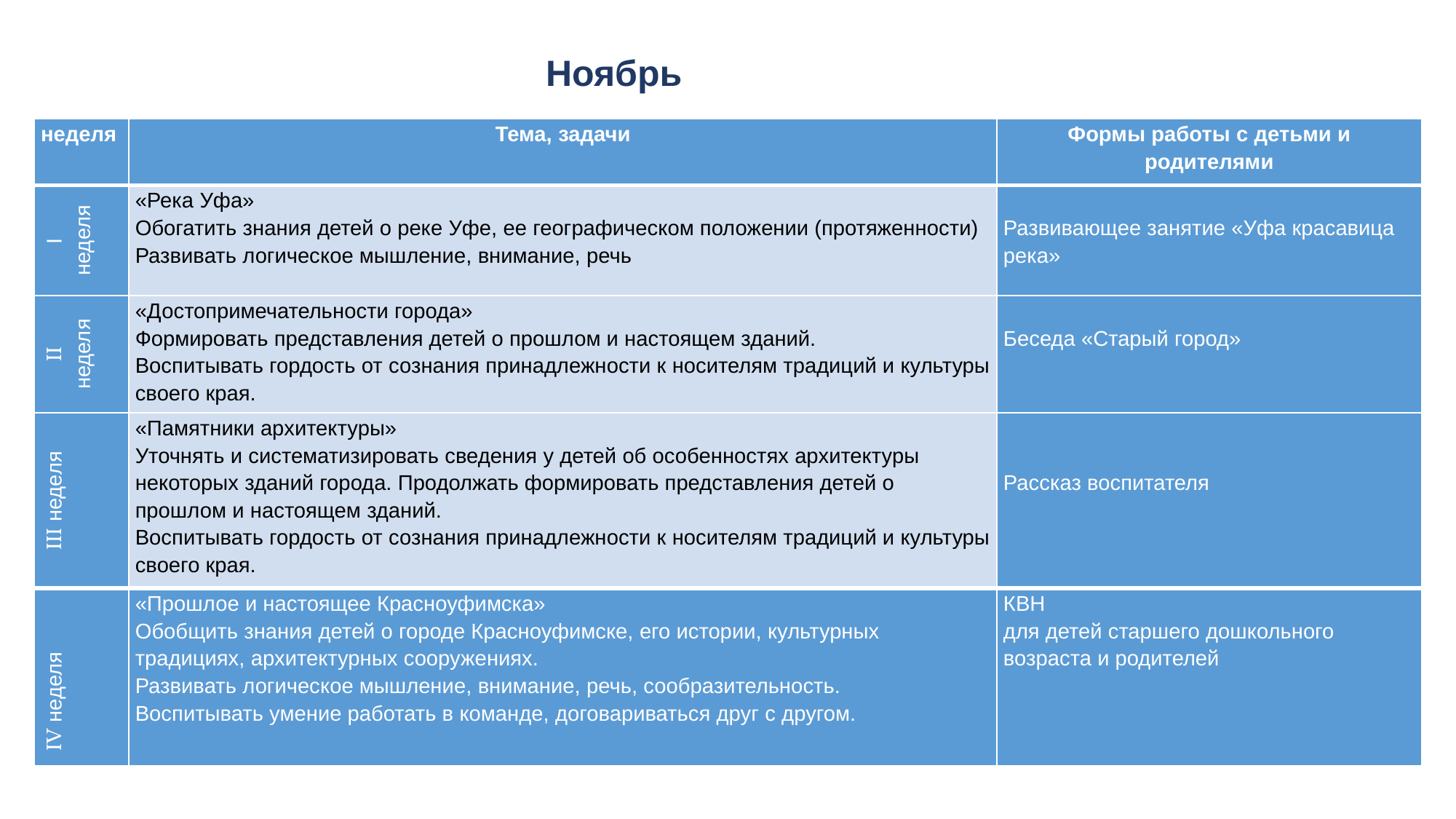

Ноябрь

| неделя | Тема, задачи | Формы работы с детьми и родителями |
| --- | --- | --- |
| I неделя | «Река Уфа» Обогатить знания детей о реке Уфе, ее географическом положении (протяженности) Развивать логическое мышление, внимание, речь | Развивающее занятие «Уфа красавица река» |
| II неделя | «Достопримечательности города» Формировать представления детей о прошлом и настоящем зданий. Воспитывать гордость от сознания принадлежности к носителям традиций и культуры своего края. | Беседа «Старый город» |
| III неделя | «Памятники архитектуры» Уточнять и систематизировать сведения у детей об особенностях архитектуры некоторых зданий города. Продолжать формировать представления детей о прошлом и настоящем зданий. Воспитывать гордость от сознания принадлежности к носителям традиций и культуры своего края. | Рассказ воспитателя |
| IV неделя | «Прошлое и настоящее Красноуфимска» Обобщить знания детей о городе Красноуфимске, его истории, культурных традициях, архитектурных сооружениях. Развивать логическое мышление, внимание, речь, сообразительность. Воспитывать умение работать в команде, договариваться друг с другом. | КВН для детей старшего дошкольного возраста и родителей |